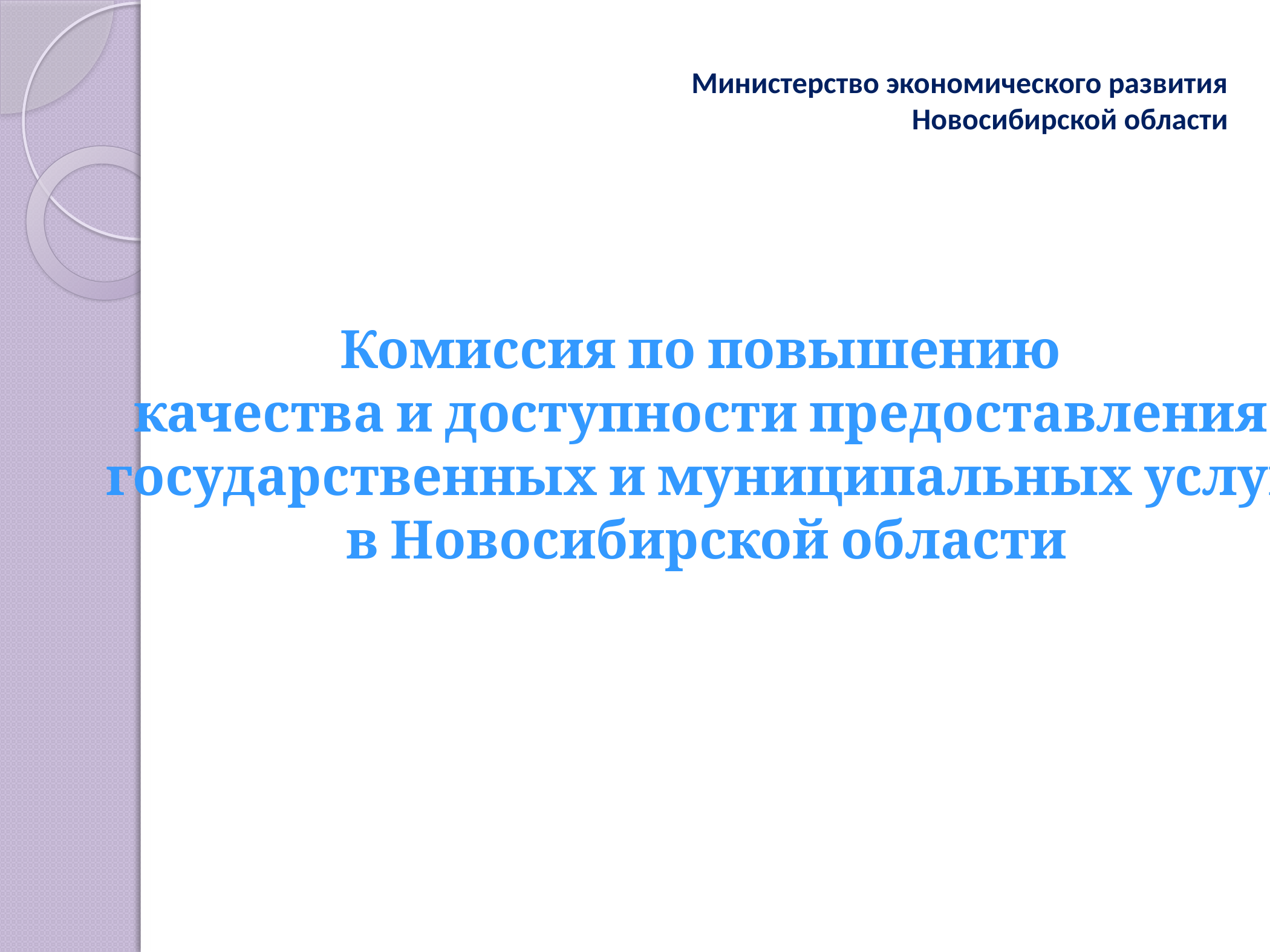

# Министерство экономического развития Новосибирской области
Комиссия по повышению
качества и доступности предоставления
государственных и муниципальных услуг
в Новосибирской области